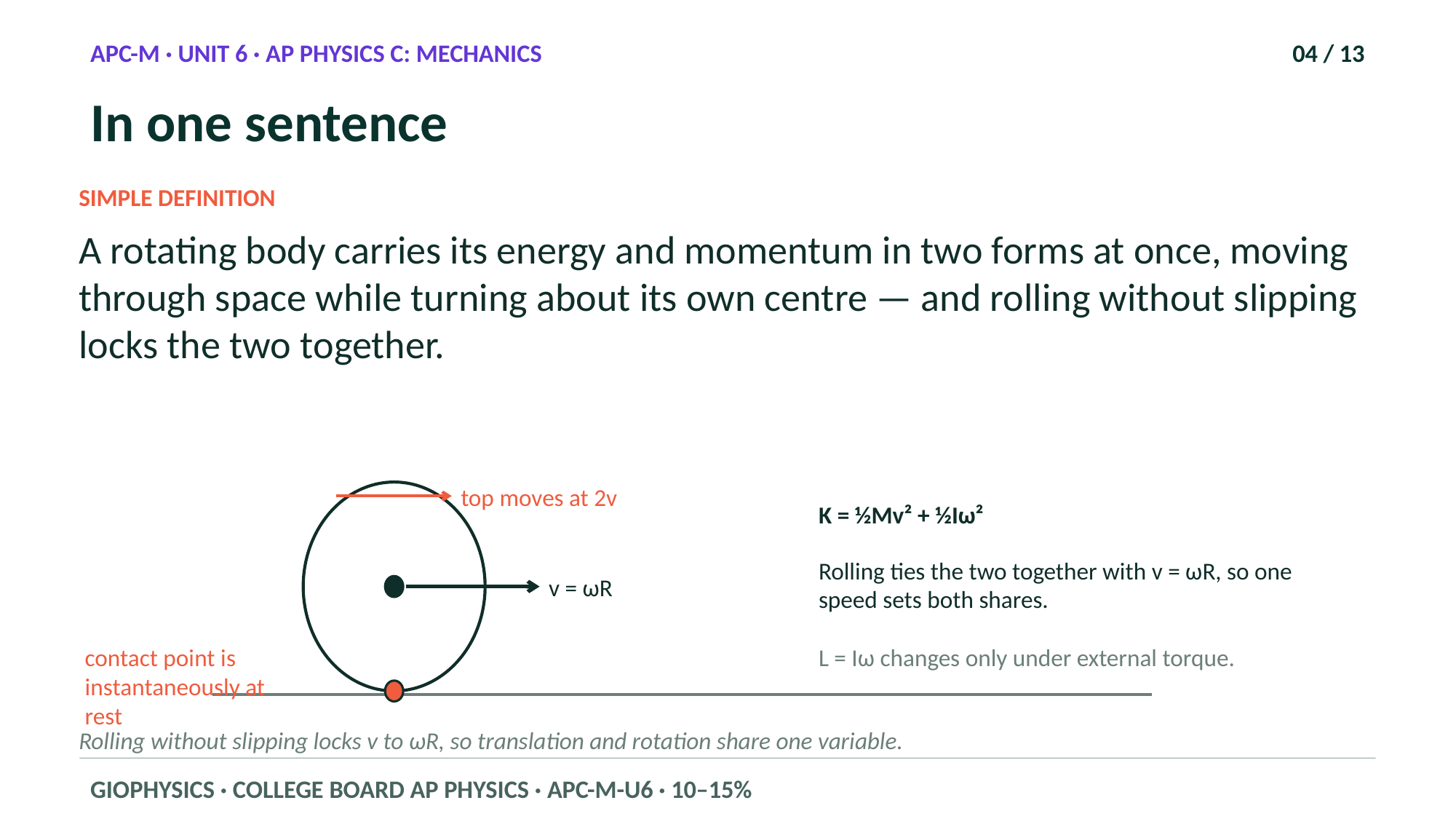

APC-M · UNIT 6 · AP PHYSICS C: MECHANICS
04 / 13
In one sentence
SIMPLE DEFINITION
A rotating body carries its energy and momentum in two forms at once, moving through space while turning about its own centre — and rolling without slipping locks the two together.

top moves at 2v
K = ½Mv² + ½Iω²
Rolling ties the two together with v = ωR, so one speed sets both shares.
v = ωR

contact point is instantaneously at rest
L = Iω changes only under external torque.

Rolling without slipping locks v to ωR, so translation and rotation share one variable.

GIOPHYSICS · COLLEGE BOARD AP PHYSICS · APC-M-U6 · 10–15%